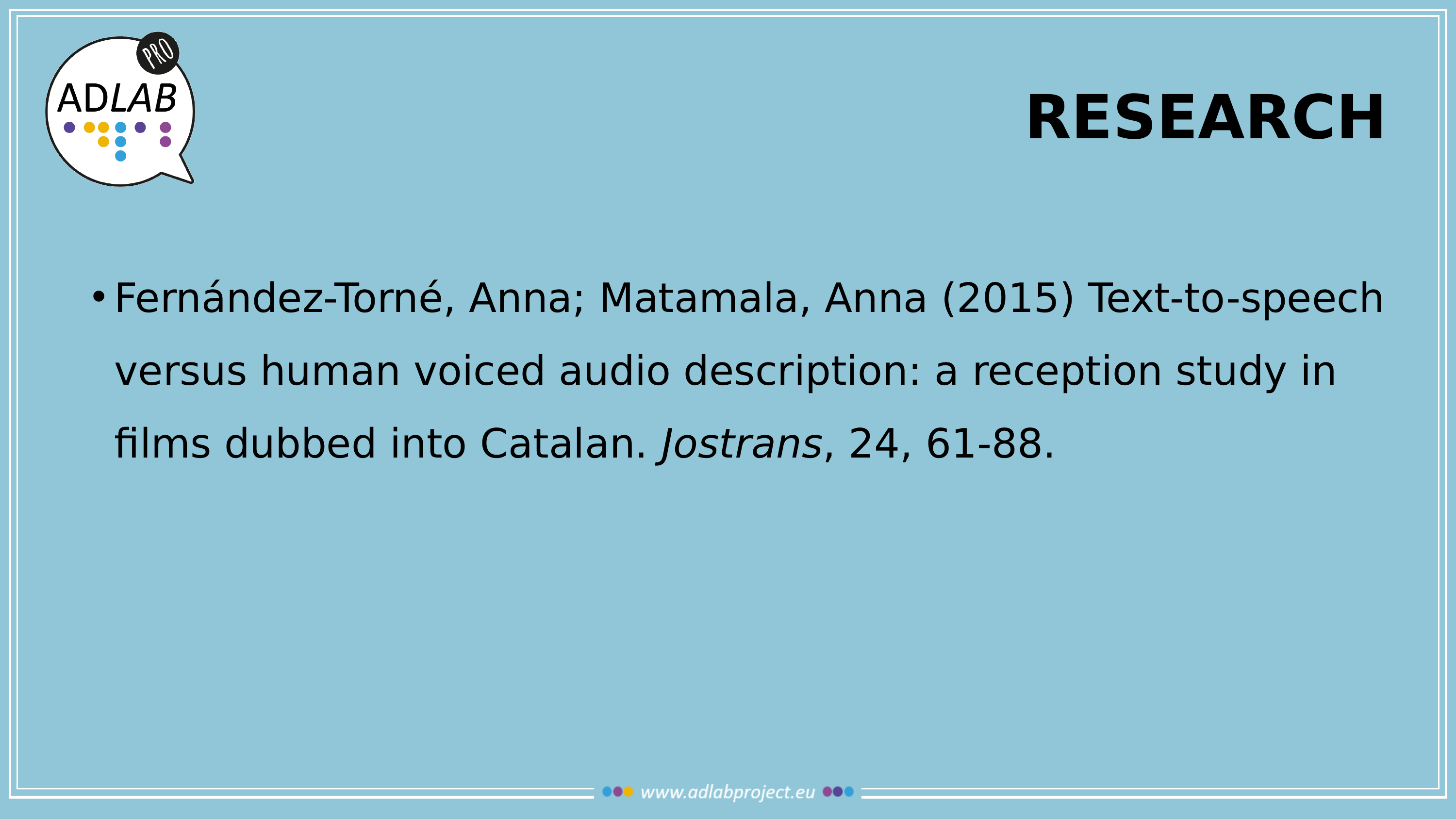

# research
Fernández-Torné, Anna; Matamala, Anna (2015) Text-to-speech versus human voiced audio description: a reception study in films dubbed into Catalan. Jostrans, 24, 61-88.